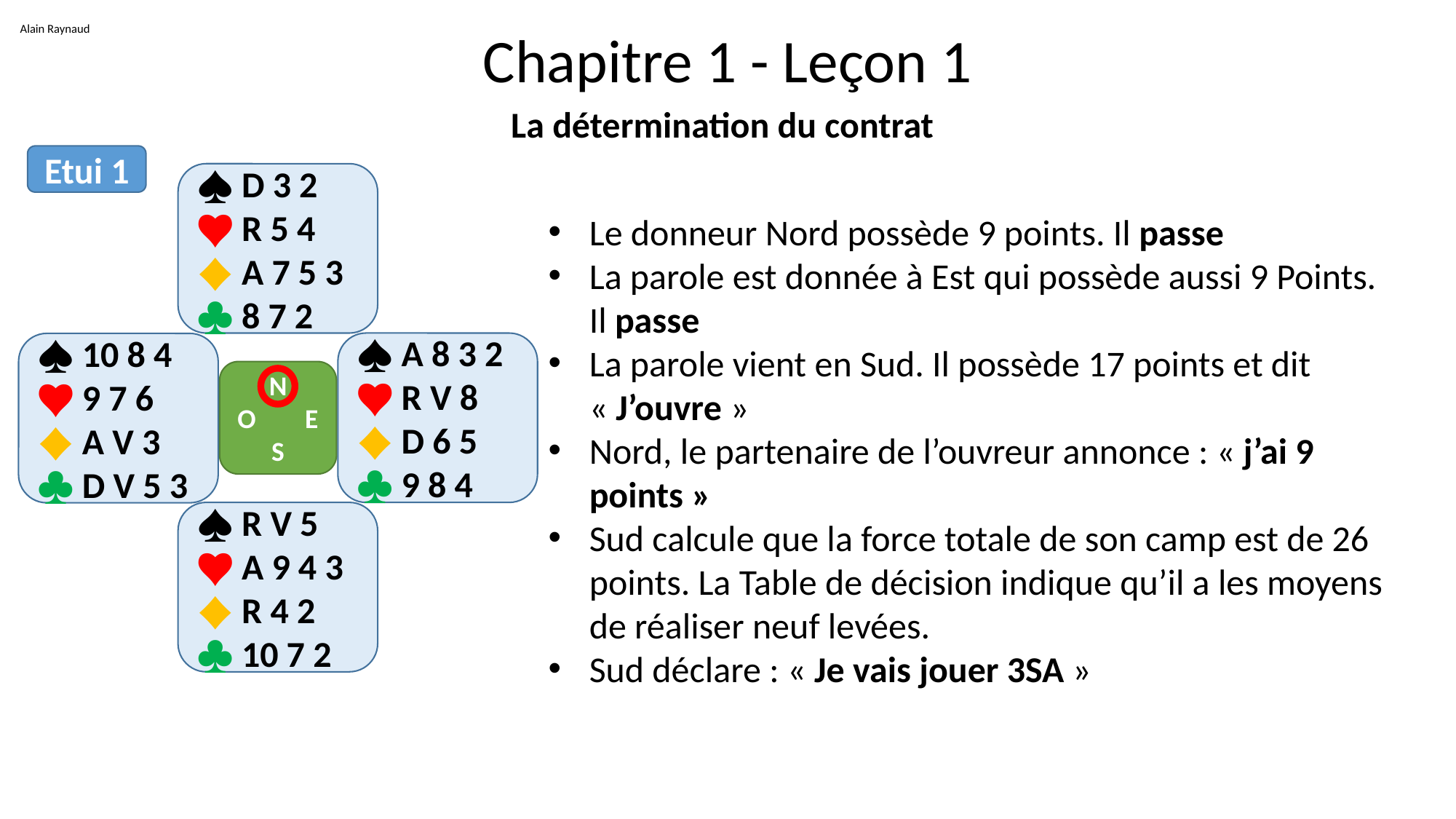

Alain Raynaud
# Chapitre 1 - Leçon 1
La détermination du contrat

Etui 1
♠ D 3 2
♥ R 5 4
♦ A 7 5 3
♣ 8 7 2
Le donneur Nord possède 9 points. Il passe
La parole est donnée à Est qui possède aussi 9 Points. Il passe
La parole vient en Sud. Il possède 17 points et dit « J’ouvre »
Nord, le partenaire de l’ouvreur annonce : « j’ai 9 points »
Sud calcule que la force totale de son camp est de 26 points. La Table de décision indique qu’il a les moyens de réaliser neuf levées.
Sud déclare : « Je vais jouer 3SA »

♠ A 8 3 2
♥ R V 8
♦ D 6 5
♣ 9 8 4
♠ 10 8 4
♥ 9 7 6
♦ A V 3
♣ D V 5 3
N
O        E
S

♠ R V 5
♥ A 9 4 3
♦ R 4 2
♣ 10 7 2